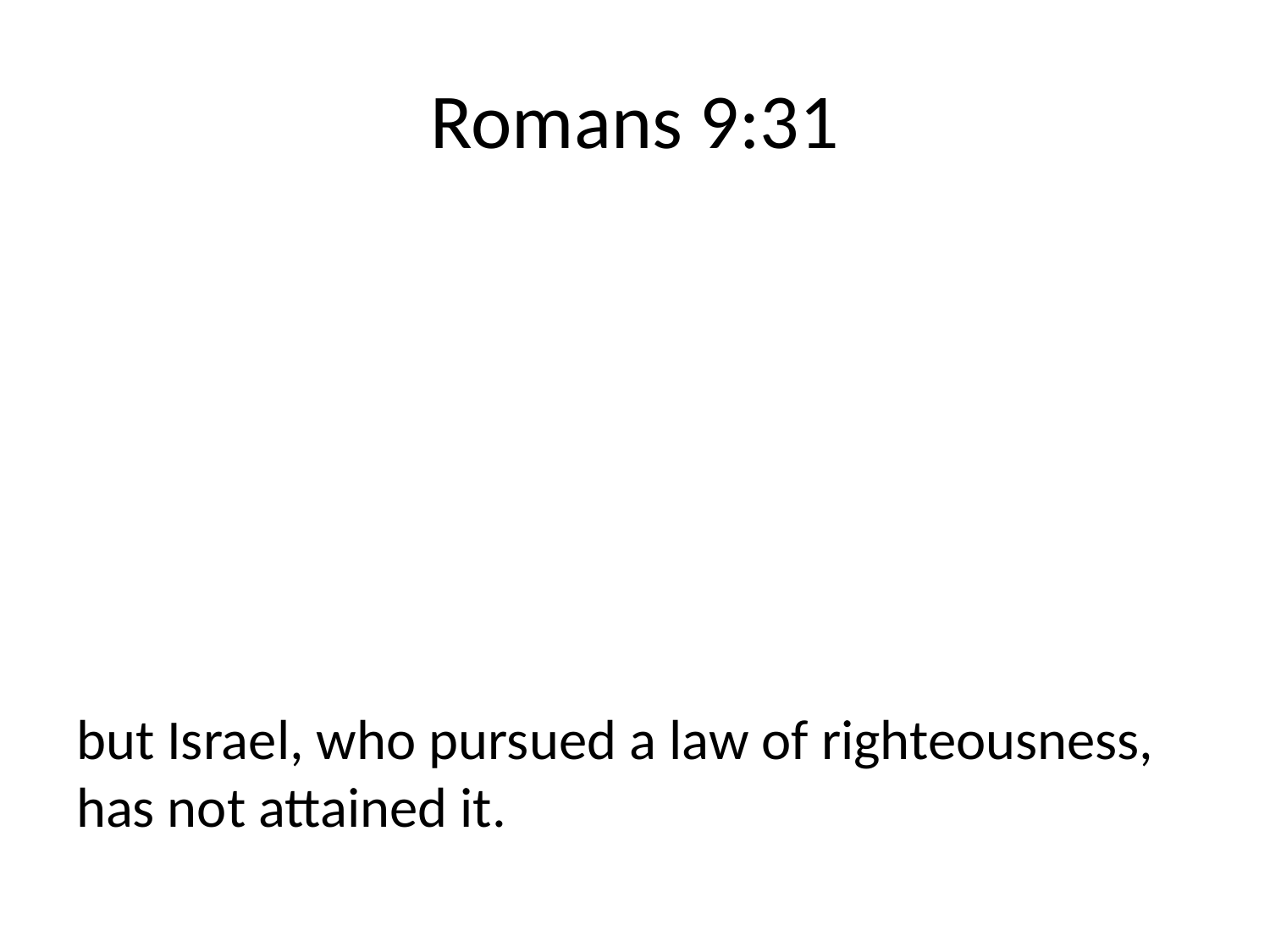

# Romans 9:31

but Israel, who pursued a law of righteousness, has not attained it.